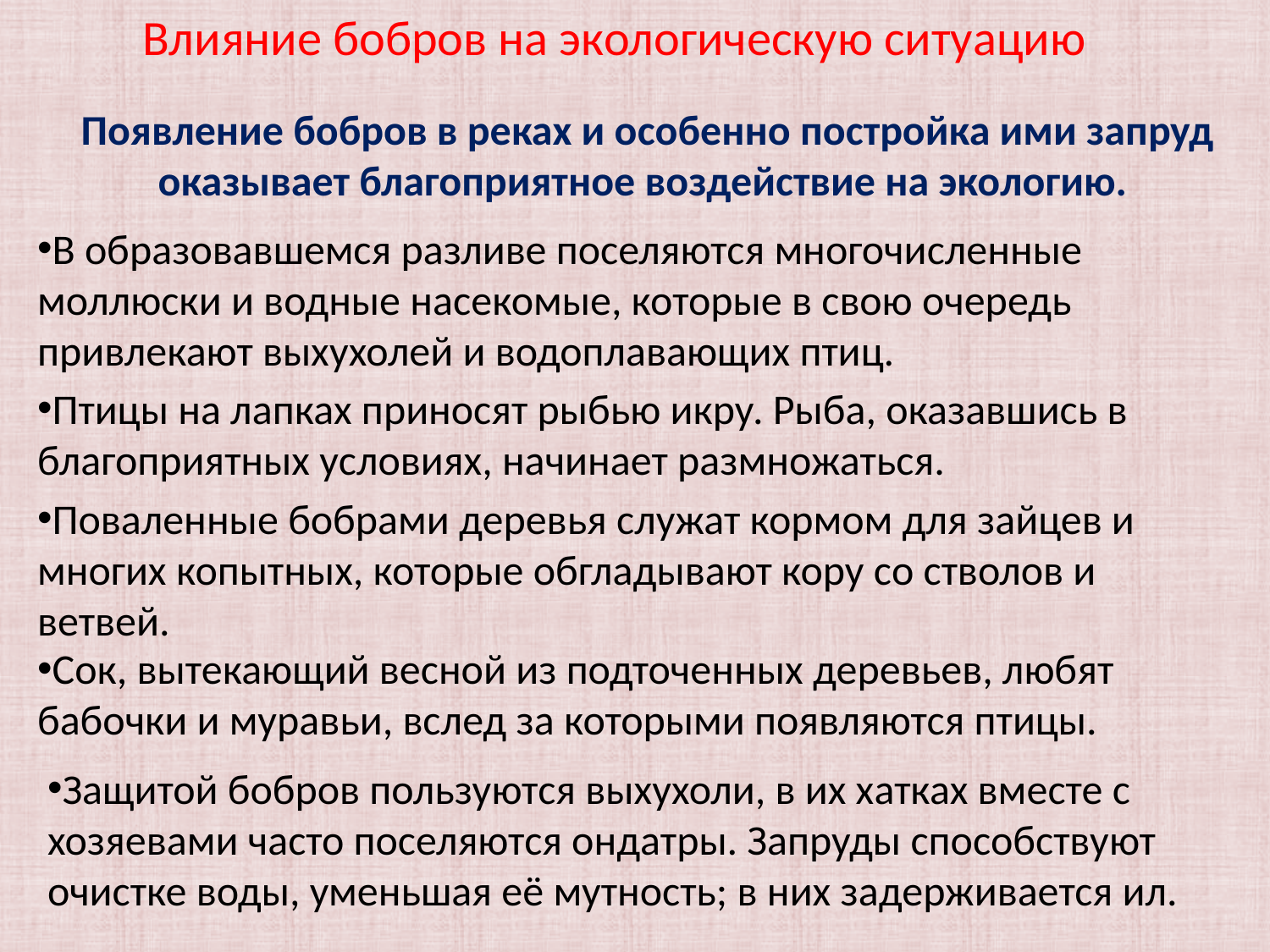

Влияние бобров на экологическую ситуацию
Появление бобров в реках и особенно постройка ими запруд оказывает благоприятное воздействие на экологию.

В образовавшемся разливе поселяются многочисленные моллюски и водные насекомые, которые в свою очередь привлекают выхухолей и водоплавающих птиц.
Птицы на лапках приносят рыбью икру. Рыба, оказавшись в благоприятных условиях, начинает размножаться.
Поваленные бобрами деревья служат кормом для зайцев и многих копытных, которые обгладывают кору со стволов и ветвей.

Сок, вытекающий весной из подточенных деревьев, любят бабочки и муравьи, вслед за которыми появляются птицы.

Защитой бобров пользуются выхухоли, в их хатках вместе с хозяевами часто поселяются ондатры. Запруды способствуют очистке воды, уменьшая её мутность; в них задерживается ил.